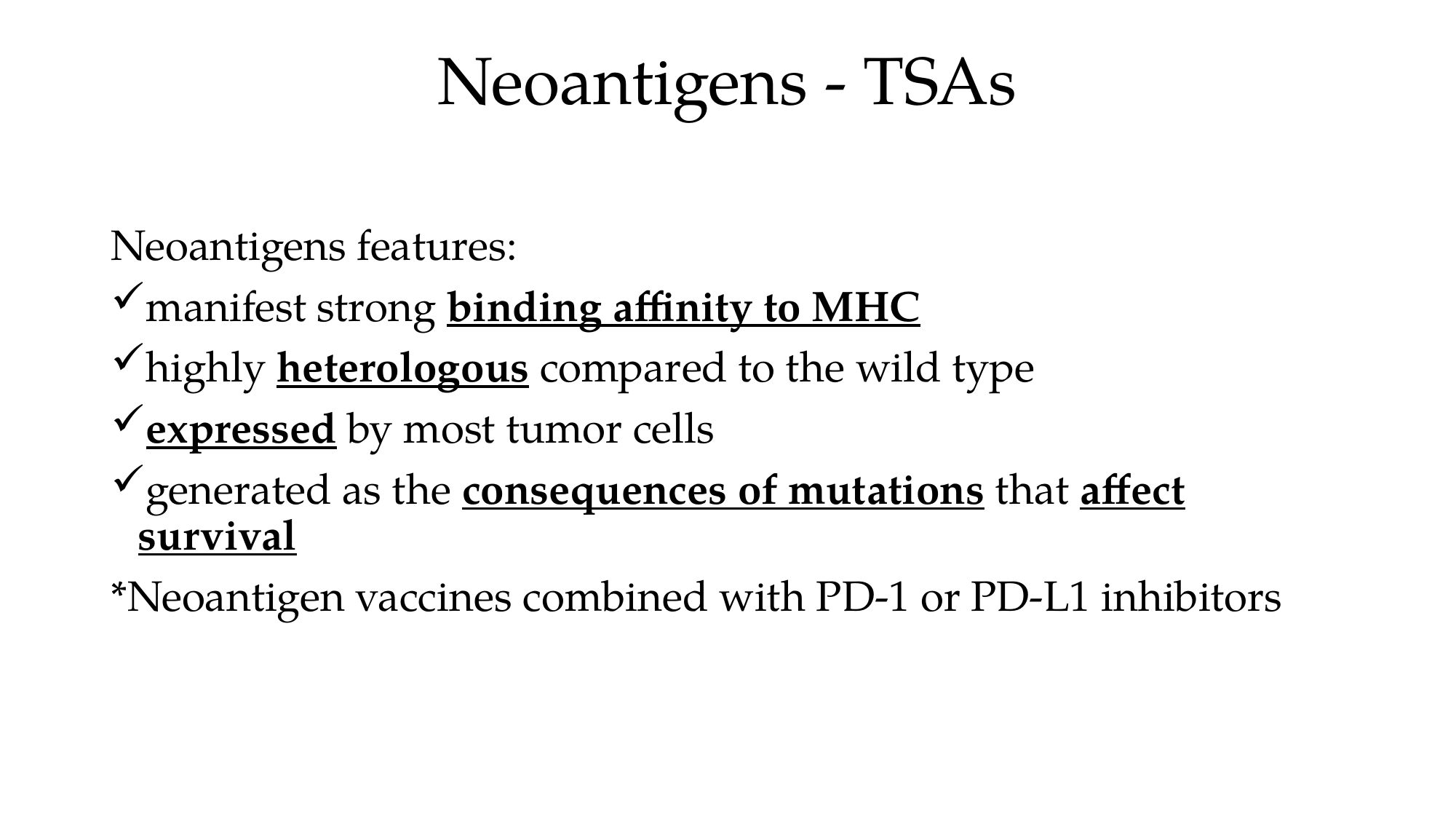

# Neoantigens - TSAs
Neoantigens features:
manifest strong binding affinity to MHC
highly heterologous compared to the wild type
expressed by most tumor cells
generated as the consequences of mutations that affect survival
*Neoantigen vaccines combined with PD-1 or PD-L1 inhibitors